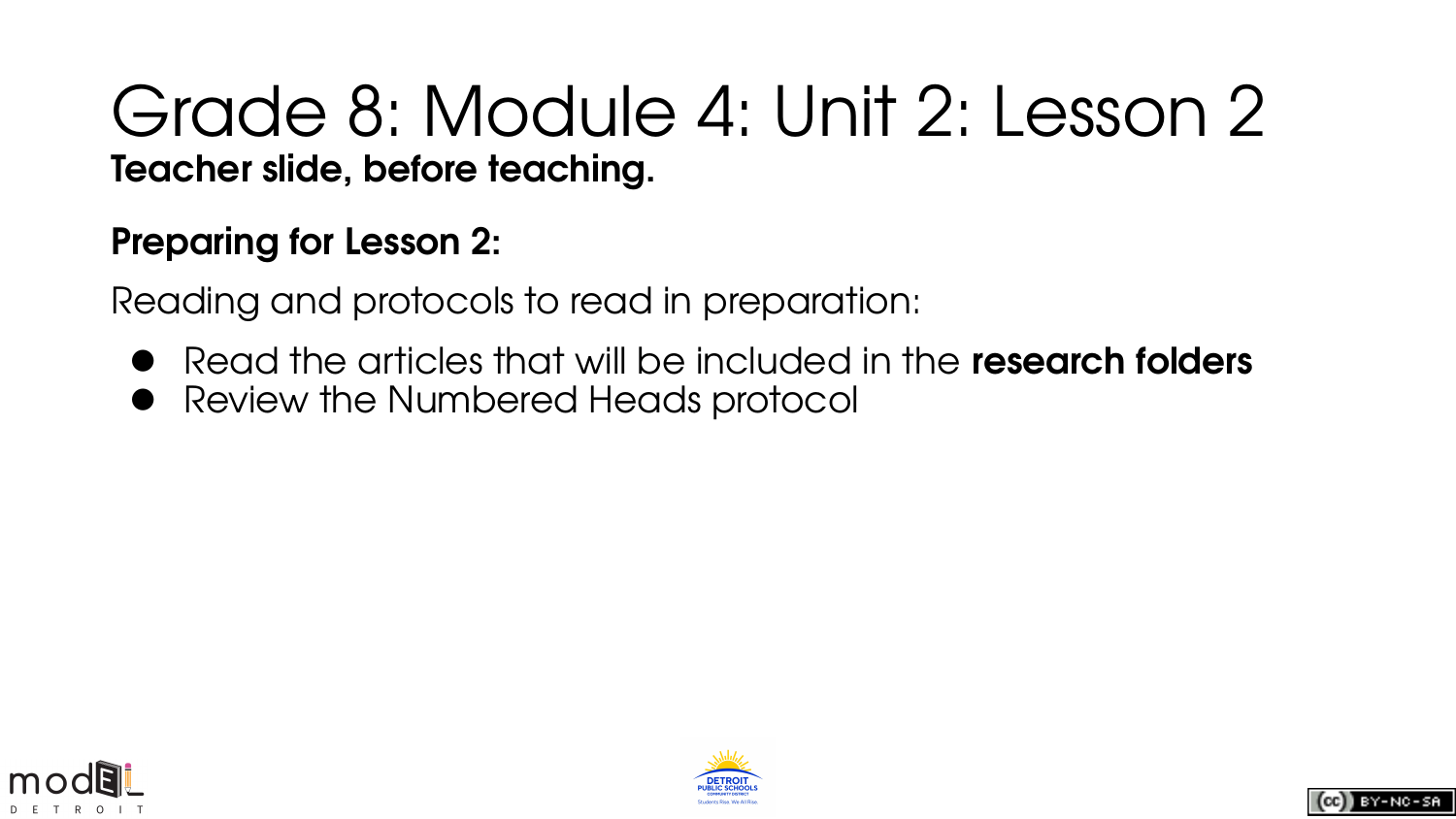

# Grade 8: Module 4: Unit 2: Lesson 2
Teacher slide, before teaching.

Preparing for Lesson 2:
Reading and protocols to read in preparation:
Read the articles that will be included in the research folders
Review the Numbered Heads protocol